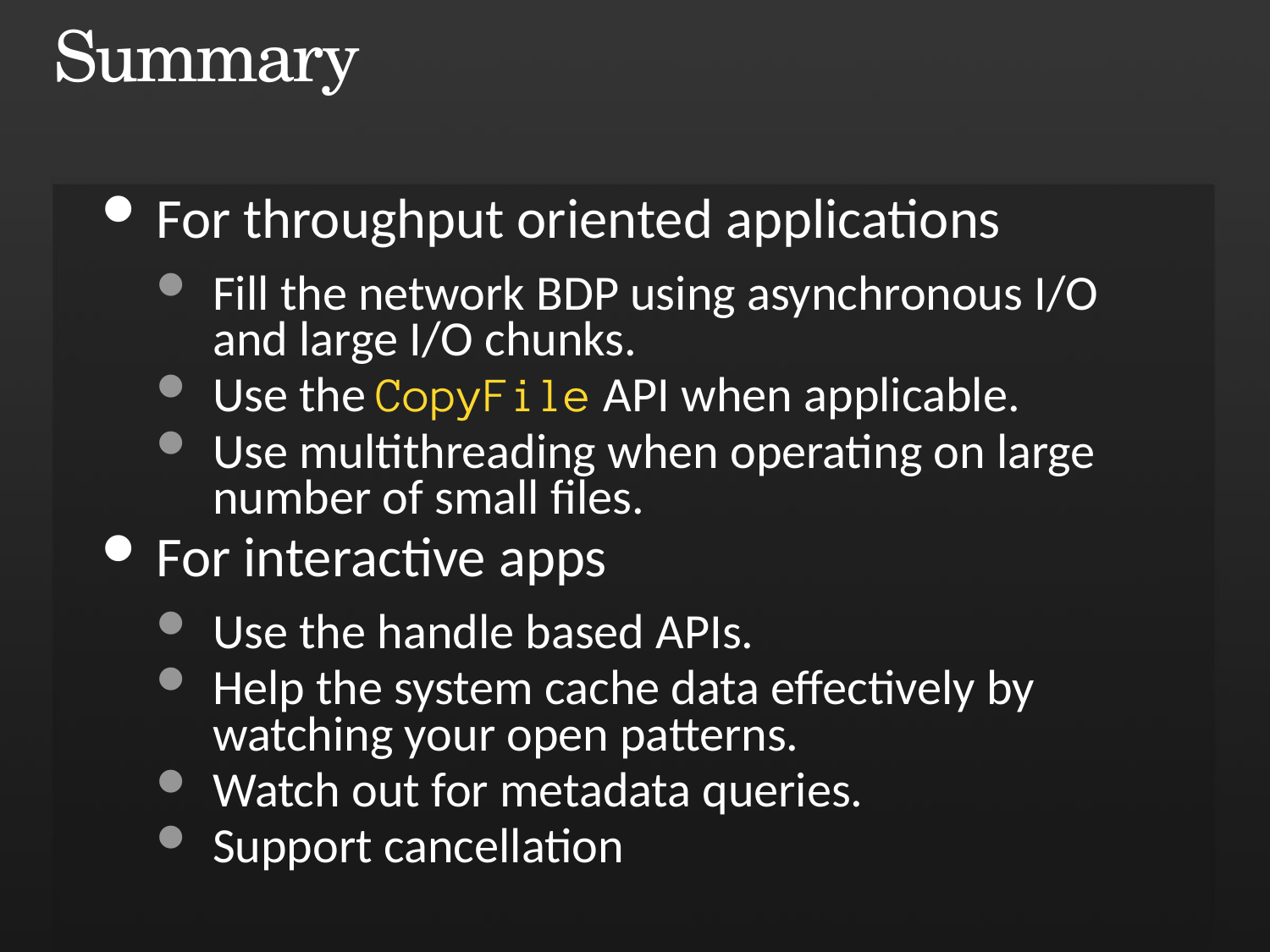

# Summary
For throughput oriented applications
Fill the network BDP using asynchronous I/O and large I/O chunks.
Use the CopyFile API when applicable.
Use multithreading when operating on large number of small files.
For interactive apps
Use the handle based APIs.
Help the system cache data effectively by watching your open patterns.
Watch out for metadata queries.
Support cancellation